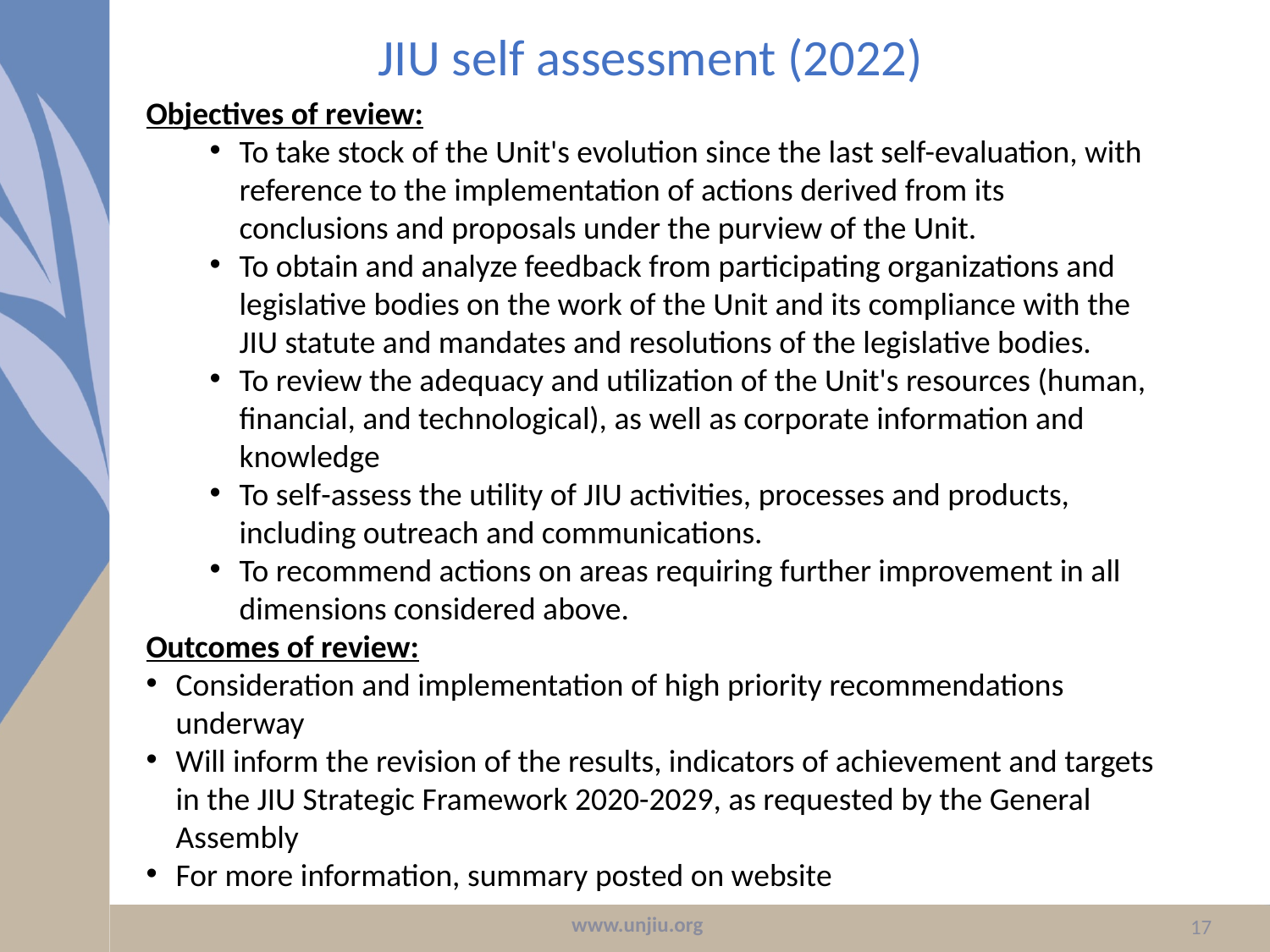

# JIU self assessment (2022)
Objectives of review:
To take stock of the Unit's evolution since the last self-evaluation, with reference to the implementation of actions derived from its conclusions and proposals under the purview of the Unit.
To obtain and analyze feedback from participating organizations and legislative bodies on the work of the Unit and its compliance with the JIU statute and mandates and resolutions of the legislative bodies.
To review the adequacy and utilization of the Unit's resources (human, financial, and technological), as well as corporate information and knowledge
To self-assess the utility of JIU activities, processes and products, including outreach and communications.
To recommend actions on areas requiring further improvement in all dimensions considered above.
Outcomes of review:
Consideration and implementation of high priority recommendations underway
Will inform the revision of the results, indicators of achievement and targets in the JIU Strategic Framework 2020-2029, as requested by the General Assembly
For more information, summary posted on website
www.unjiu.org
17